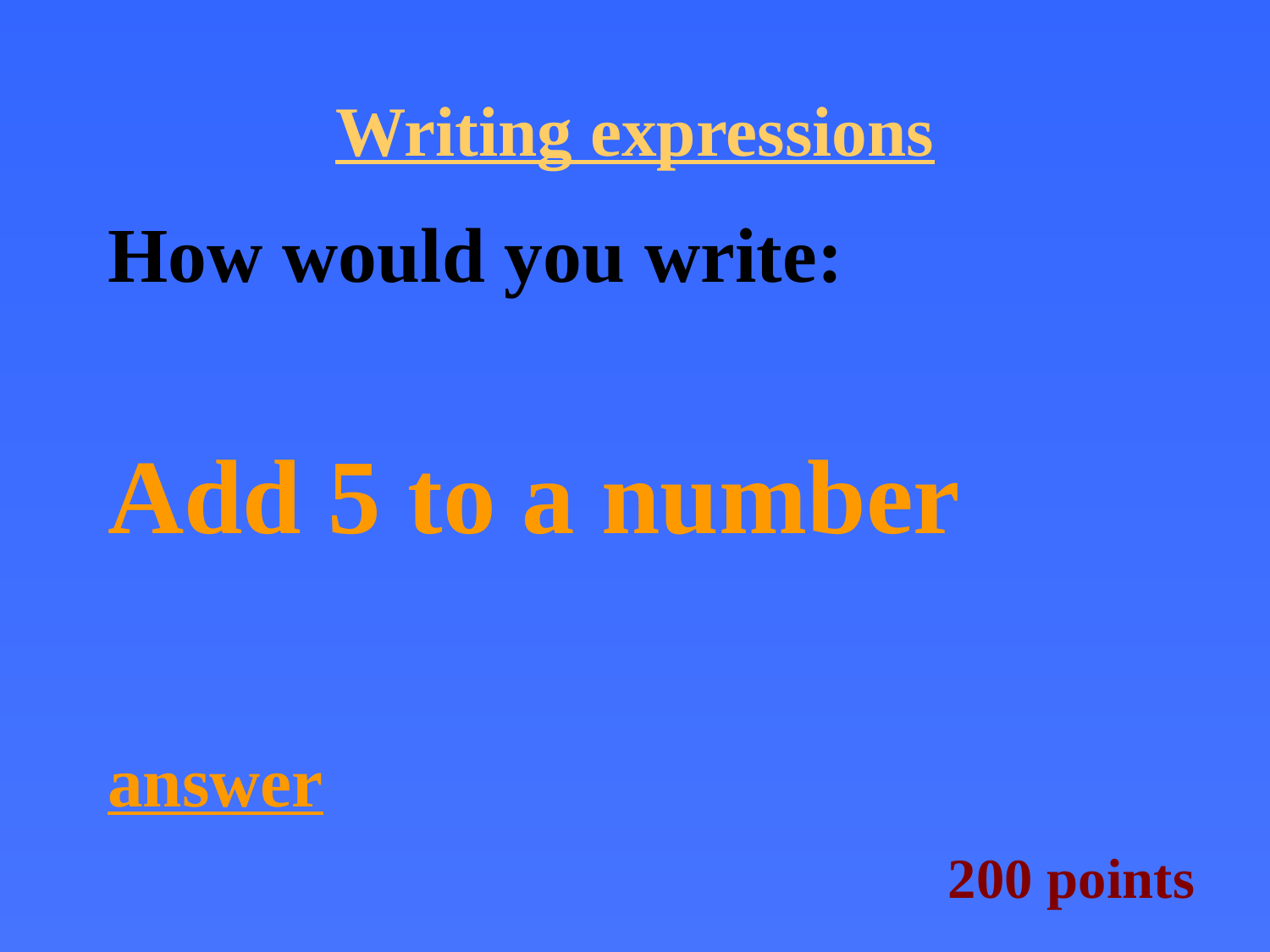

# Writing expressions
How would you write:

Add 5 to a number

answer
200 points